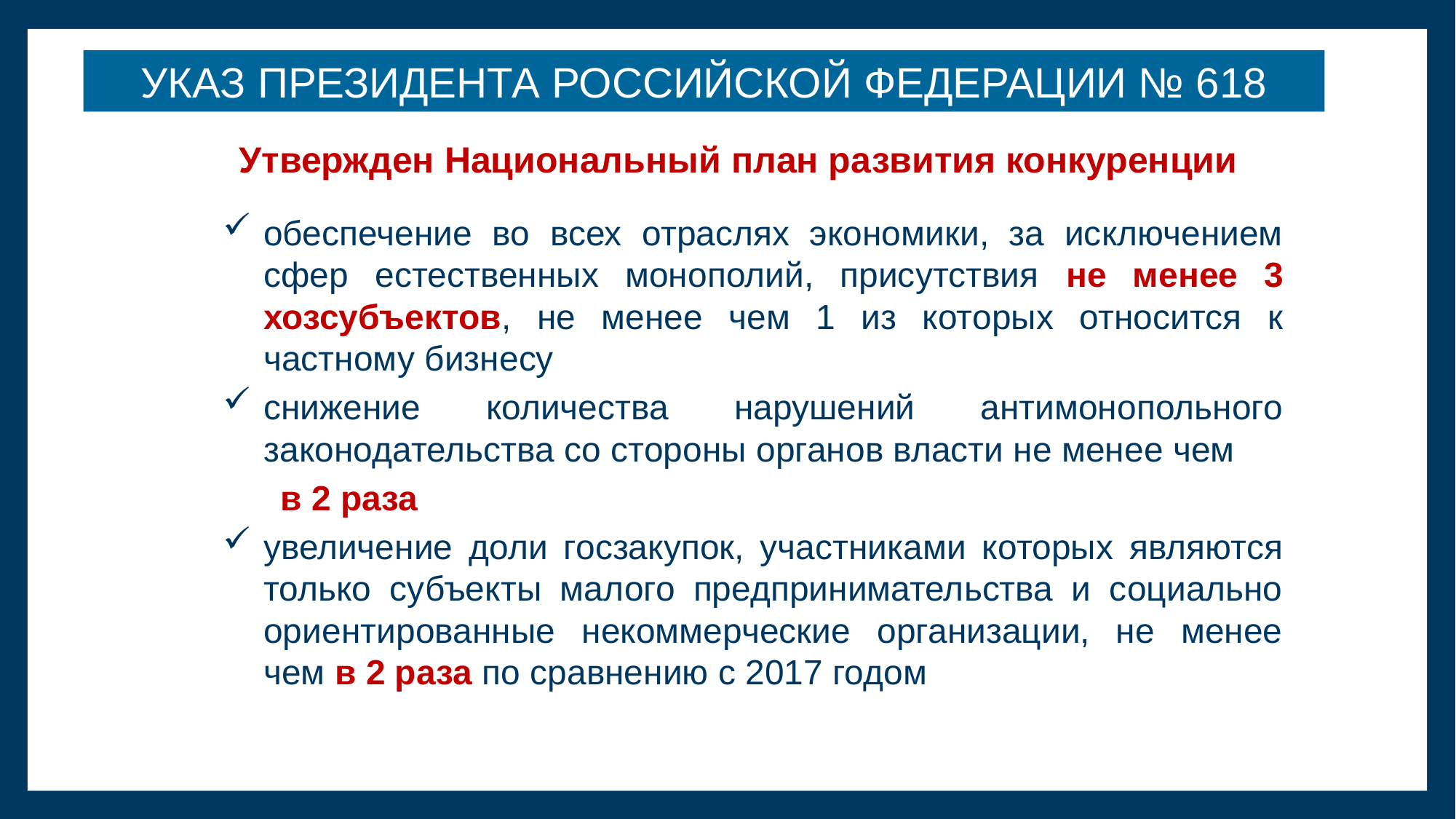

УКАЗ ПРЕЗИДЕНТА РОССИЙСКОЙ ФЕДЕРАЦИИ № 618
Утвержден Национальный план развития конкуренции
обеспечение во всех отраслях экономики, за исключением сфер естественных монополий, присутствия не менее 3 хозсубъектов, не менее чем 1 из которых относится к частному бизнесу
снижение количества нарушений антимонопольного законодательства со стороны органов власти не менее чем
      в 2 раза
увеличение доли госзакупок, участниками которых являются только субъекты малого предпринимательства и социально ориентированные некоммерческие организации, не менее чем в 2 раза по сравнению с 2017 годом